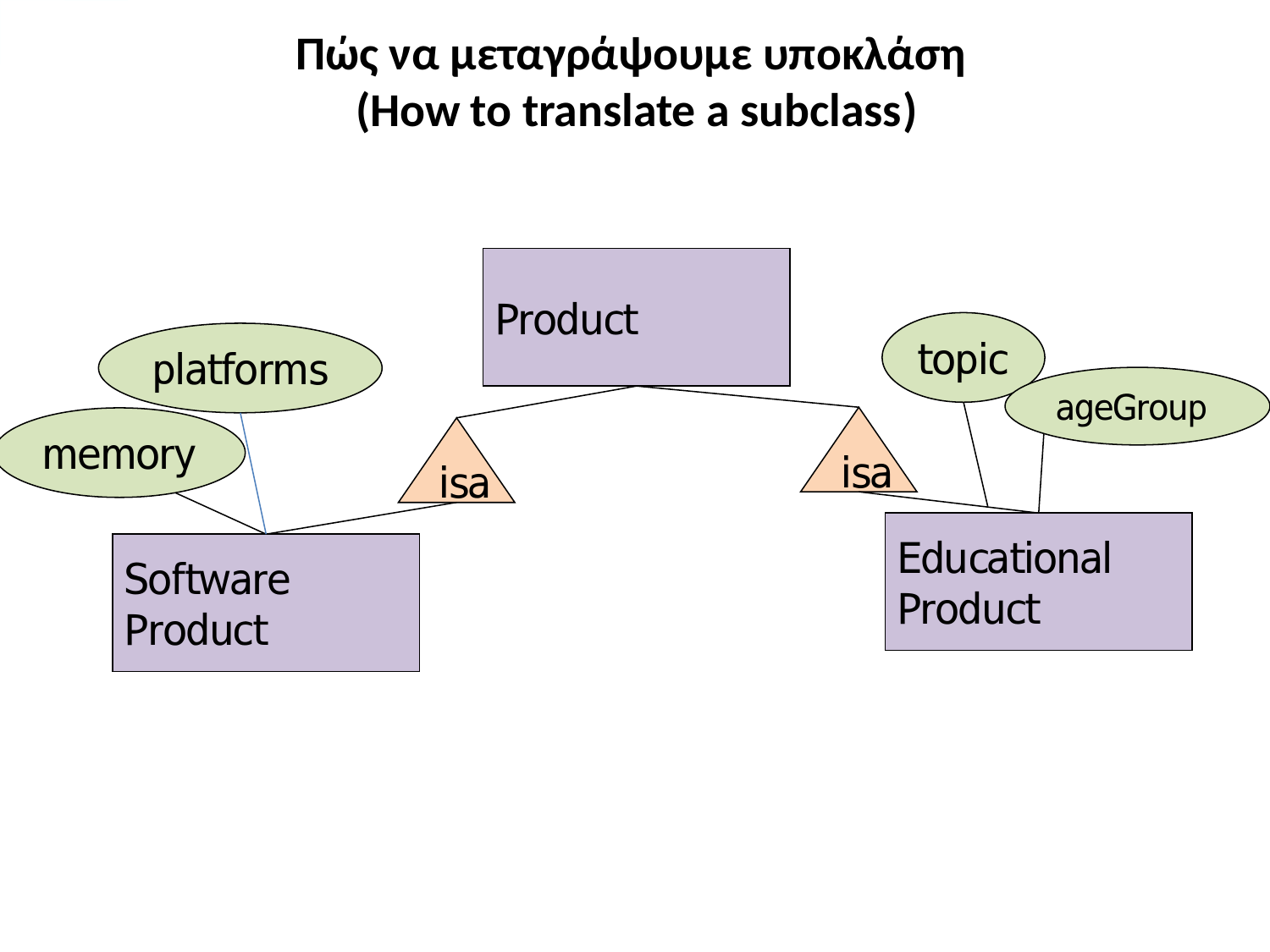

# Πώς να μεταγράψουμε υποκλάση (How to translate a subclass)
Product
topic
platforms
ageGroup
isa
memory
isa
Educational
Product
Software
Product